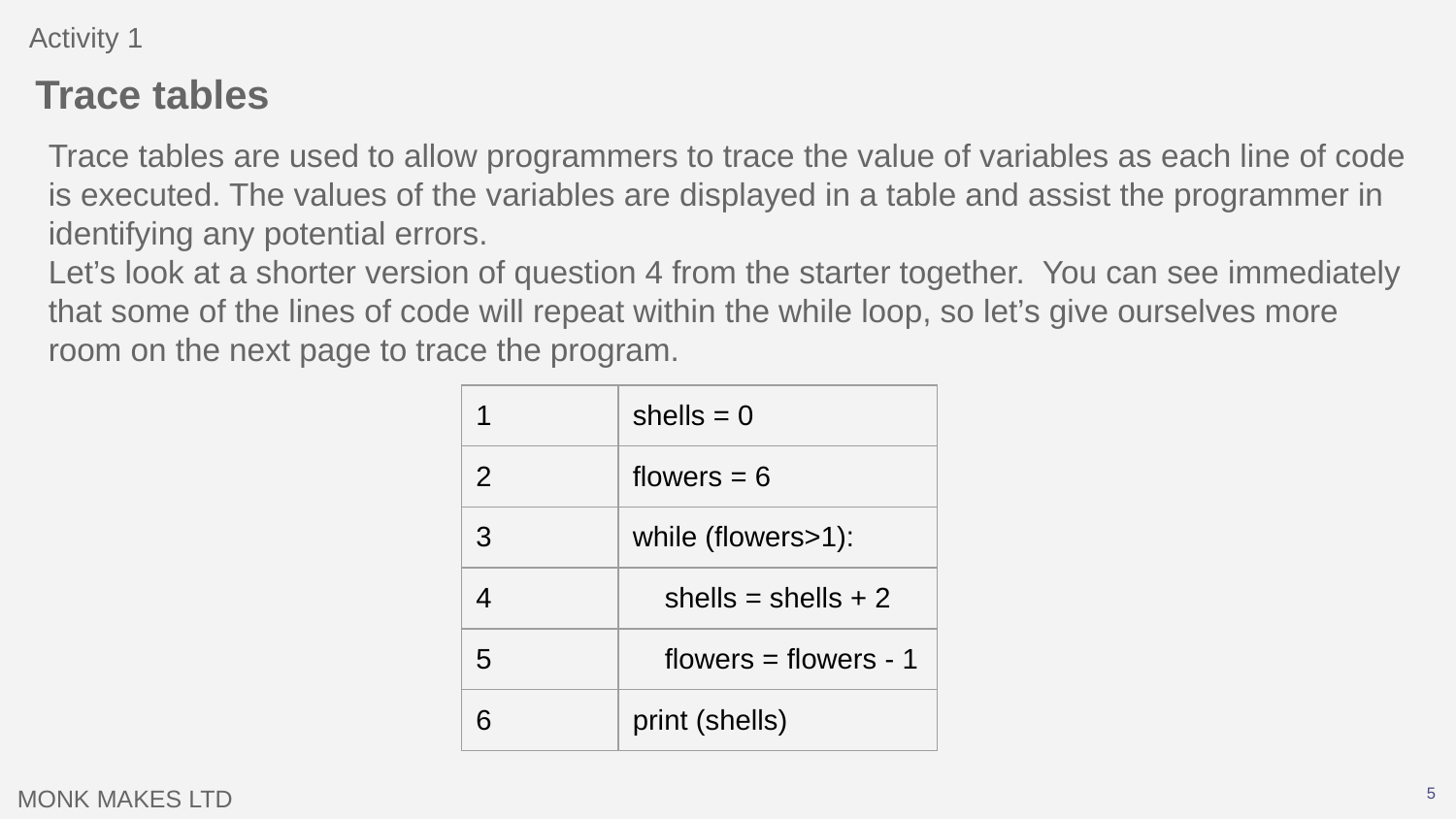

Activity 1
# Trace tables
Trace tables are used to allow programmers to trace the value of variables as each line of code is executed. The values of the variables are displayed in a table and assist the programmer in identifying any potential errors.
Let’s look at a shorter version of question 4 from the starter together.  You can see immediately that some of the lines of code will repeat within the while loop, so let’s give ourselves more room on the next page to trace the program.
| 1 | shells = 0 |
| --- | --- |
| 2 | flowers = 6 |
| 3 | while (flowers>1): |
| 4 | shells = shells + 2 |
| 5 | flowers = flowers - 1 |
| 6 | print (shells) |
5